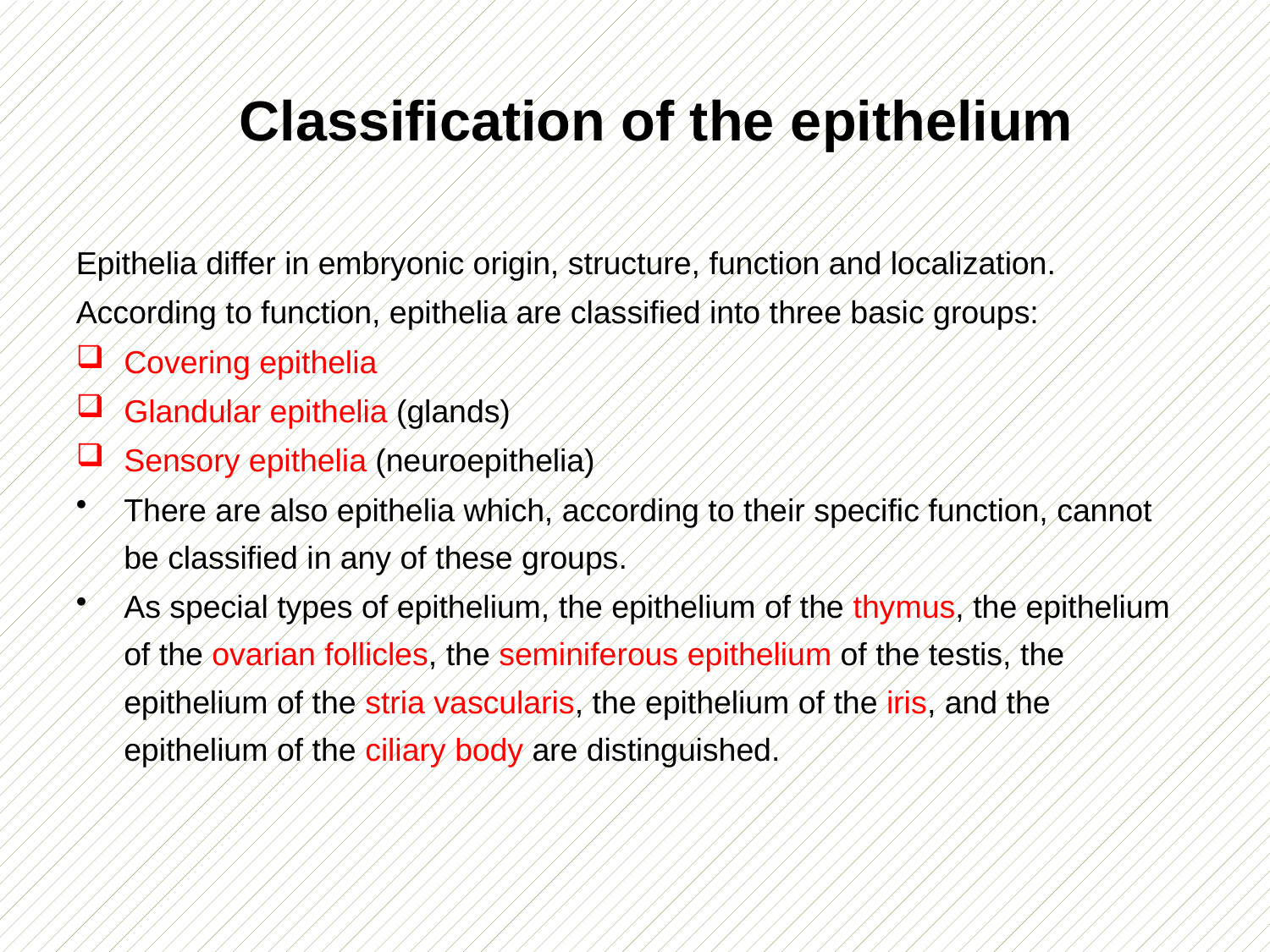

# Classification of the epithelium
Epithelia differ in embryonic origin, structure, function and localization.
According to function, epithelia are classified into three basic groups:
Covering epithelia
Glandular epithelia (glands)
Sensory epithelia (neuroepithelia)
There are also epithelia which, according to their specific function, cannot be classified in any of these groups.
As special types of epithelium, the epithelium of the thymus, the epithelium of the ovarian follicles, the seminiferous epithelium of the testis, the epithelium of the stria vascularis, the epithelium of the iris, and the epithelium of the ciliary body are distinguished.